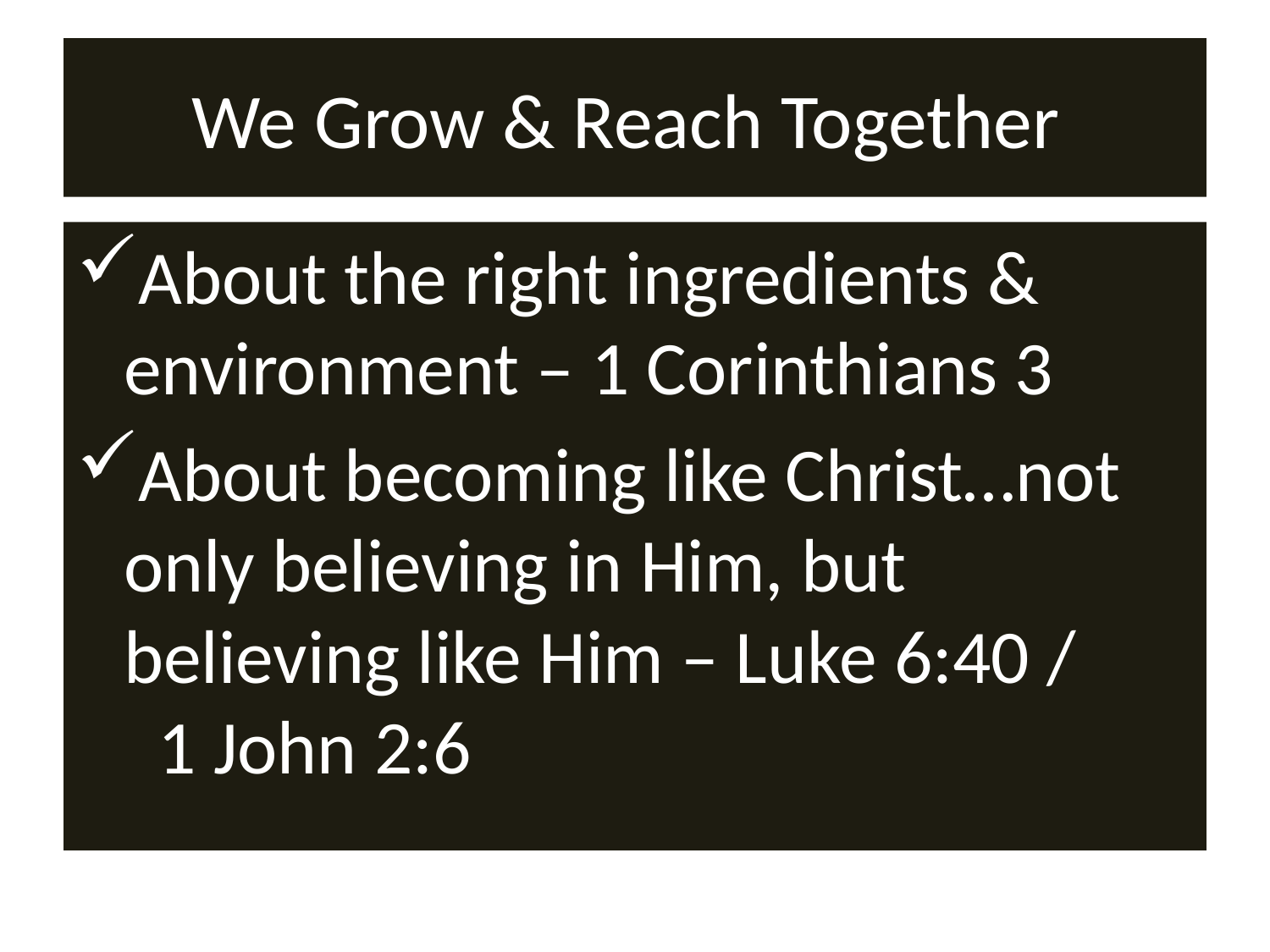

# We Grow & Reach Together
About the right ingredients & environment – 1 Corinthians 3
About becoming like Christ…not only believing in Him, but believing like Him – Luke 6:40 /         1 John 2:6